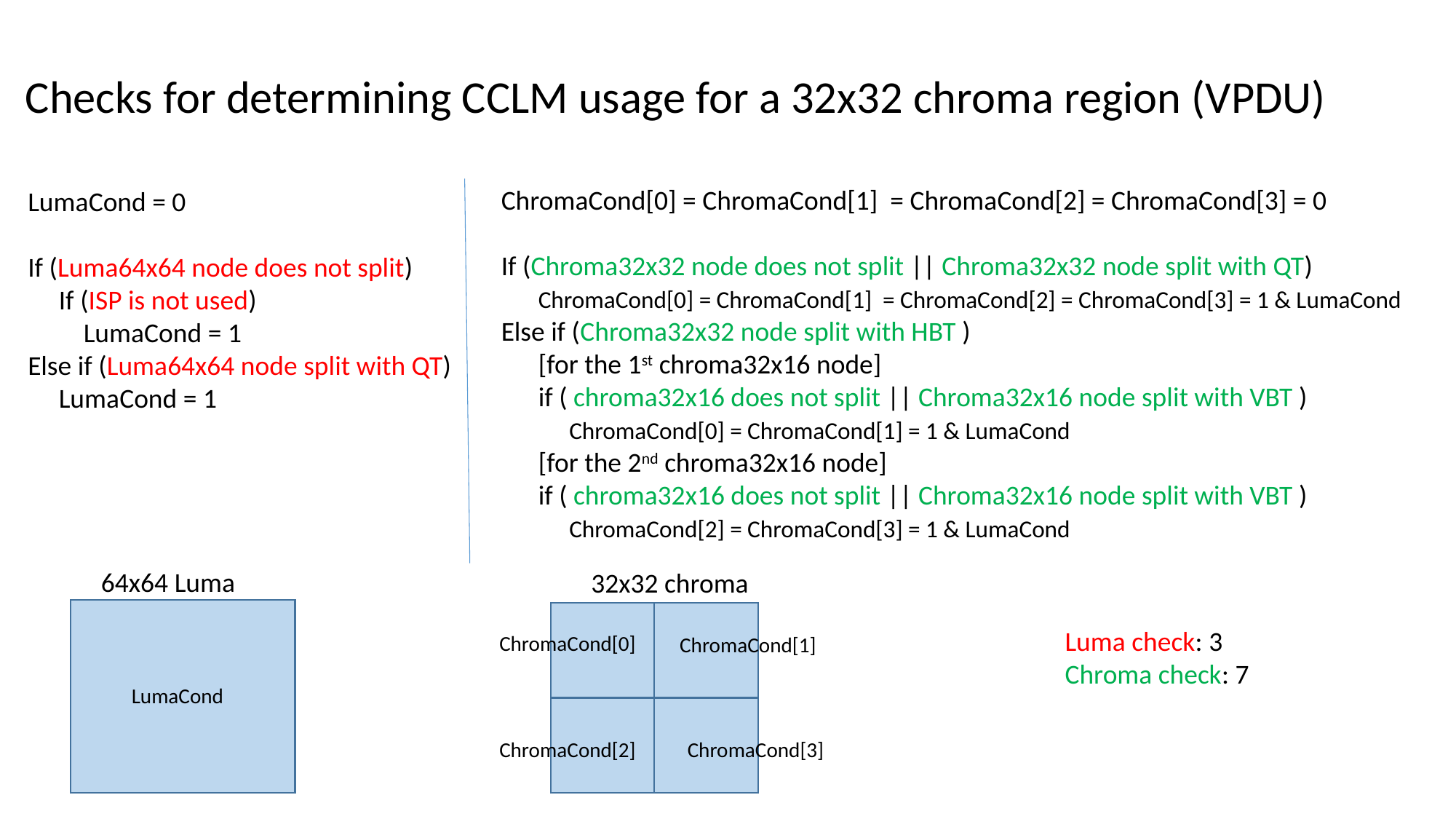

# Checks for determining CCLM usage for a 32x32 chroma region (VPDU)
ChromaCond[0] = ChromaCond[1]  = ChromaCond[2] = ChromaCond[3] = 0

If (Chroma32x32 node does not split || Chroma32x32 node split with QT)
      ChromaCond[0] = ChromaCond[1]  = ChromaCond[2] = ChromaCond[3] = 1 & LumaCond
Else if (Chroma32x32 node split with HBT )
      [for the 1st chroma32x16 node]
      if ( chroma32x16 does not split || Chroma32x16 node split with VBT )
           ChromaCond[0] = ChromaCond[1] = 1 & LumaCond
      [for the 2nd chroma32x16 node]
      if ( chroma32x16 does not split || Chroma32x16 node split with VBT )
           ChromaCond[2] = ChromaCond[3] = 1 & LumaCond

LumaCond = 0

If (Luma64x64 node does not split)
     If (ISP is not used)
         LumaCond = 1
Else if (Luma64x64 node split with QT)
     LumaCond = 1
64x64 Luma
32x32 chroma

Luma check: 3
Chroma check: 7
ChromaCond[0]
ChromaCond[1]
LumaCond

ChromaCond[3]
ChromaCond[2]